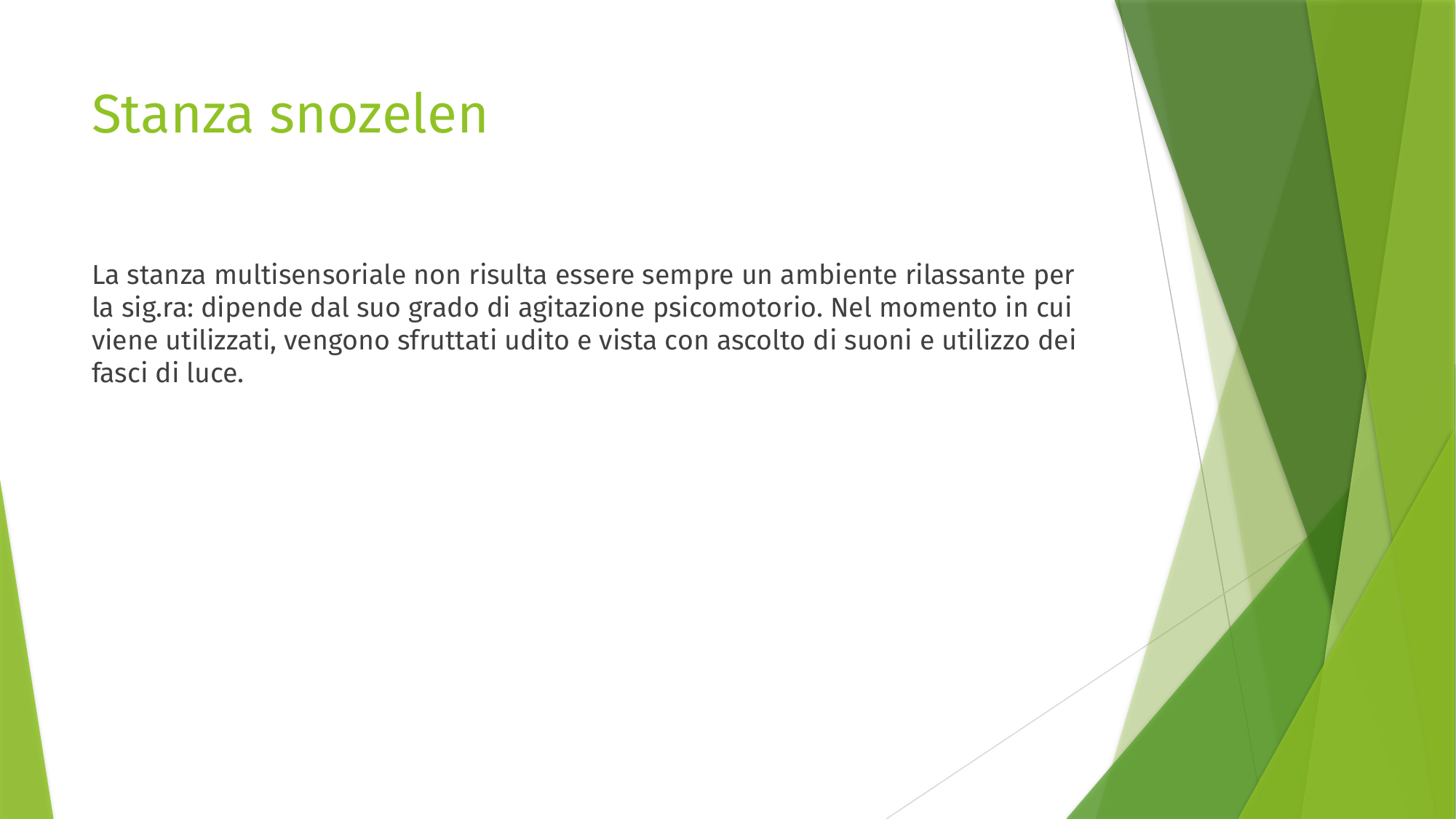

# Stanza snozelen
La stanza multisensoriale non risulta essere sempre un ambiente rilassante per la sig.ra: dipende dal suo grado di agitazione psicomotorio. Nel momento in cui viene utilizzati, vengono sfruttati udito e vista con ascolto di suoni e utilizzo dei fasci di luce.